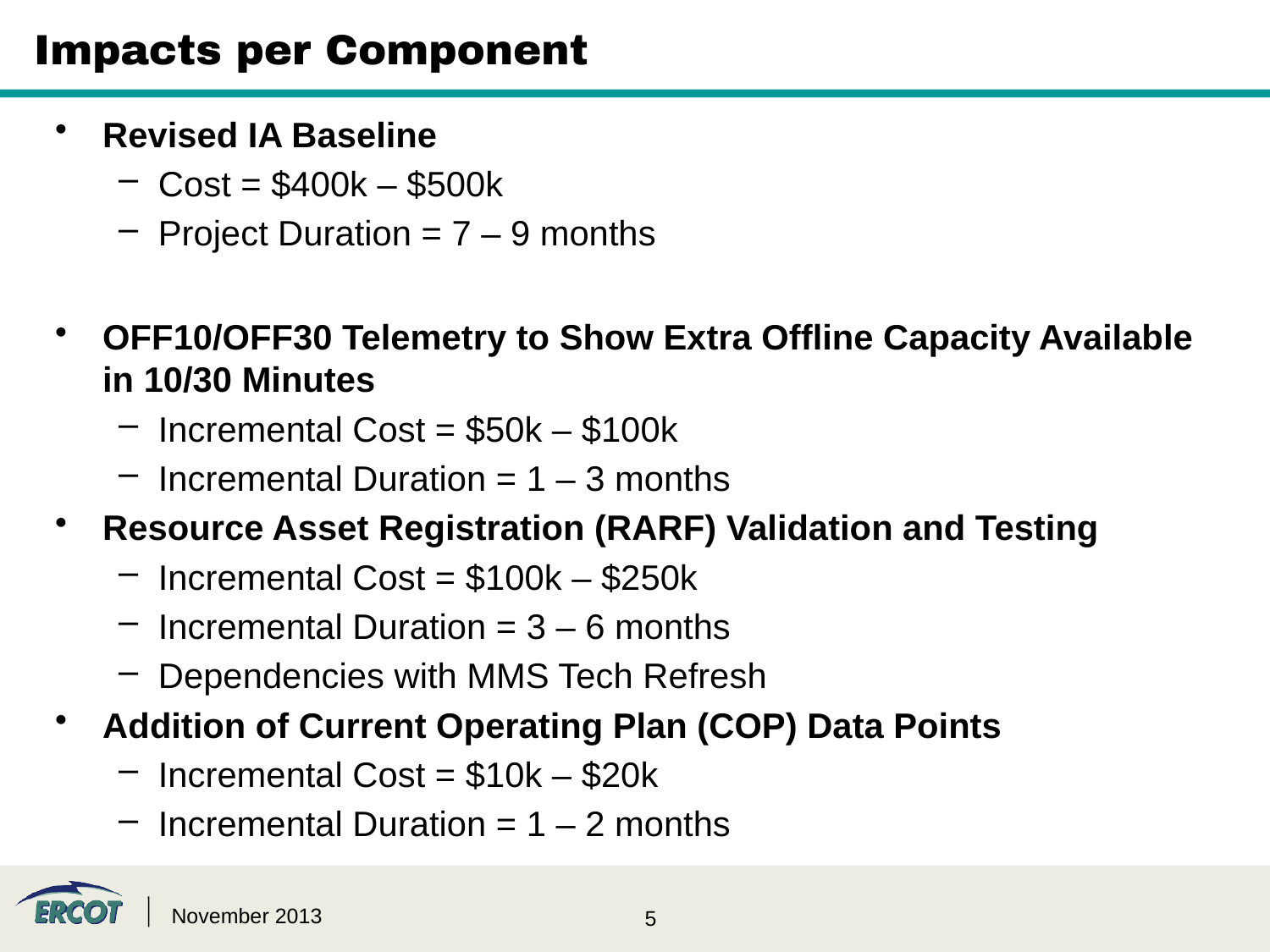

# Impacts per Component
Revised IA Baseline
Cost = $400k – $500k
Project Duration = 7 – 9 months

OFF10/OFF30 Telemetry to Show Extra Offline Capacity Available in 10/30 Minutes
Incremental Cost = $50k – $100k
Incremental Duration = 1 – 3 months
Resource Asset Registration (RARF) Validation and Testing
Incremental Cost = $100k – $250k
Incremental Duration = 3 – 6 months
Dependencies with MMS Tech Refresh
Addition of Current Operating Plan (COP) Data Points
Incremental Cost = $10k – $20k
Incremental Duration = 1 – 2 months
November 2013